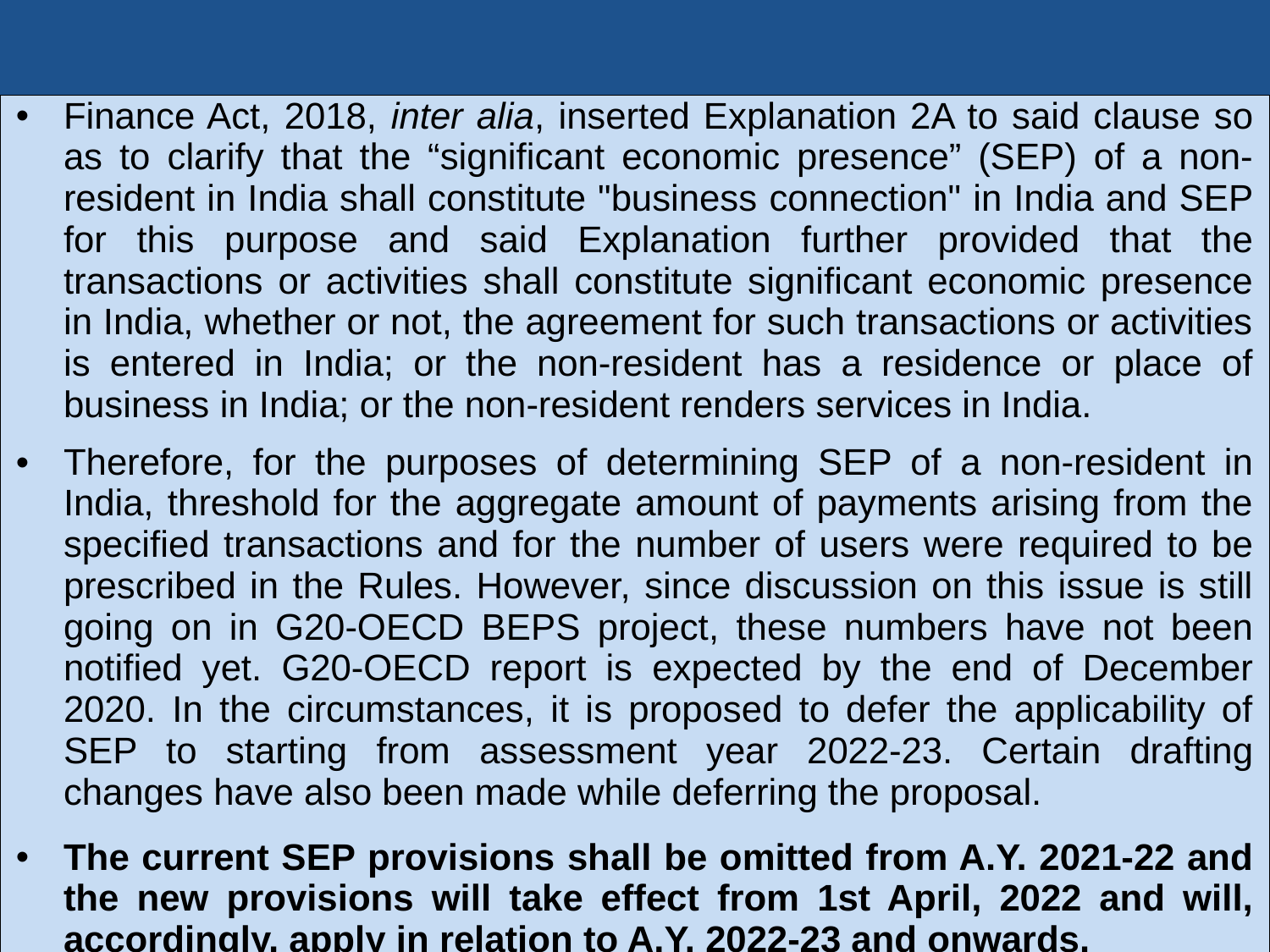

Contd….
#
| Finance Act, 2018, inter alia, inserted Explanation 2A to said clause so as to clarify that the “significant economic presence” (SEP) of a non-resident in India shall constitute "business connection" in India and SEP for this purpose and said Explanation further provided that the transactions or activities shall constitute significant economic presence in India, whether or not, the agreement for such transactions or activities is entered in India; or the non-resident has a residence or place of business in India; or the non-resident renders services in India. Therefore, for the purposes of determining SEP of a non-resident in India, threshold for the aggregate amount of payments arising from the specified transactions and for the number of users were required to be prescribed in the Rules. However, since discussion on this issue is still going on in G20-OECD BEPS project, these numbers have not been notified yet. G20-OECD report is expected by the end of December 2020. In the circumstances, it is proposed to defer the applicability of SEP to starting from assessment year 2022-23. Certain drafting changes have also been made while deferring the proposal. The current SEP provisions shall be omitted from A.Y. 2021-22 and the new provisions will take effect from 1st April, 2022 and will, accordingly, apply in relation to A.Y. 2022-23 and onwards. |
| --- |
168